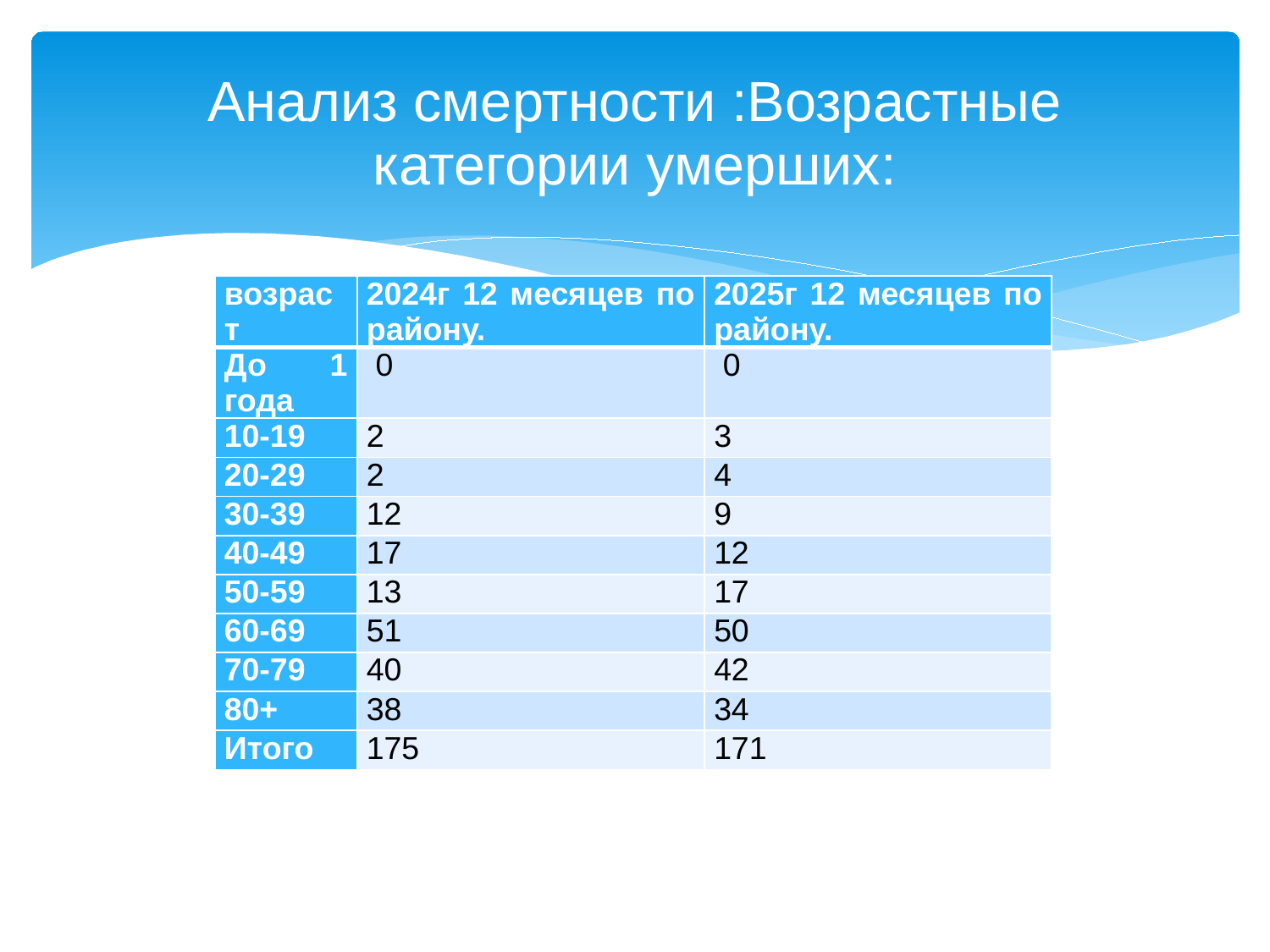

# Анализ смертности :Возрастные категории умерших:
| возраст | 2024г 12 месяцев по району. | 2025г 12 месяцев по району. |
| --- | --- | --- |
| До 1 года | 0 | 0 |
| 10-19 | 2 | 3 |
| 20-29 | 2 | 4 |
| 30-39 | 12 | 9 |
| 40-49 | 17 | 12 |
| 50-59 | 13 | 17 |
| 60-69 | 51 | 50 |
| 70-79 | 40 | 42 |
| 80+ | 38 | 34 |
| Итого | 175 | 171 |